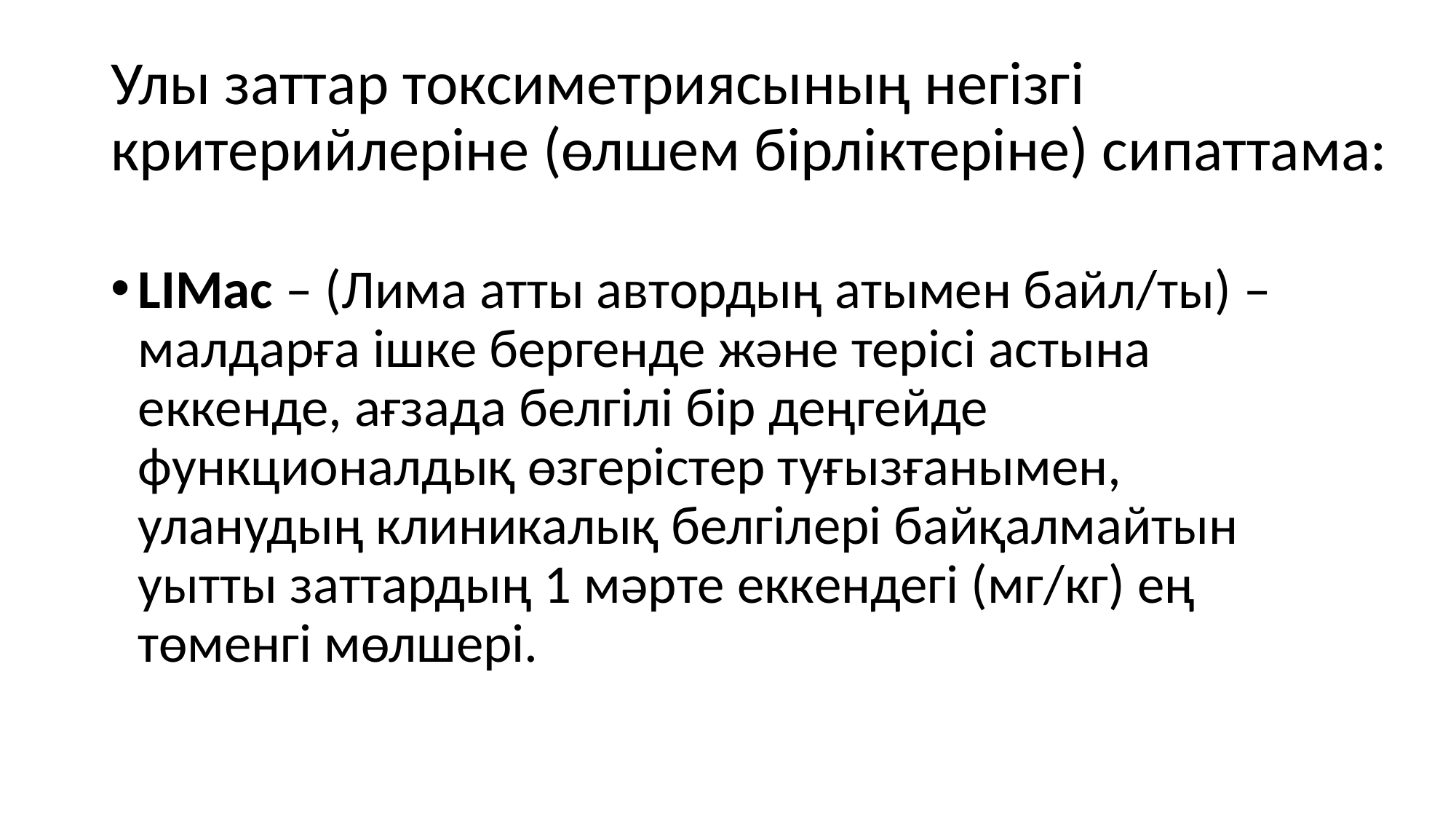

# Улы заттар токсиметриясының негізгі критерийлеріне (өлшем бірліктеріне) сипаттама:
LIMac – (Лима атты автордың атымен байл/ты) – малдарға ішке бергенде және терісі астына еккенде, ағзада белгілі бір деңгейде функционалдық өзгерістер туғызғанымен, уланудың клиникалық белгілері байқалмайтын уытты заттардың 1 мәрте еккендегі (мг/кг) ең төменгі мөлшері.